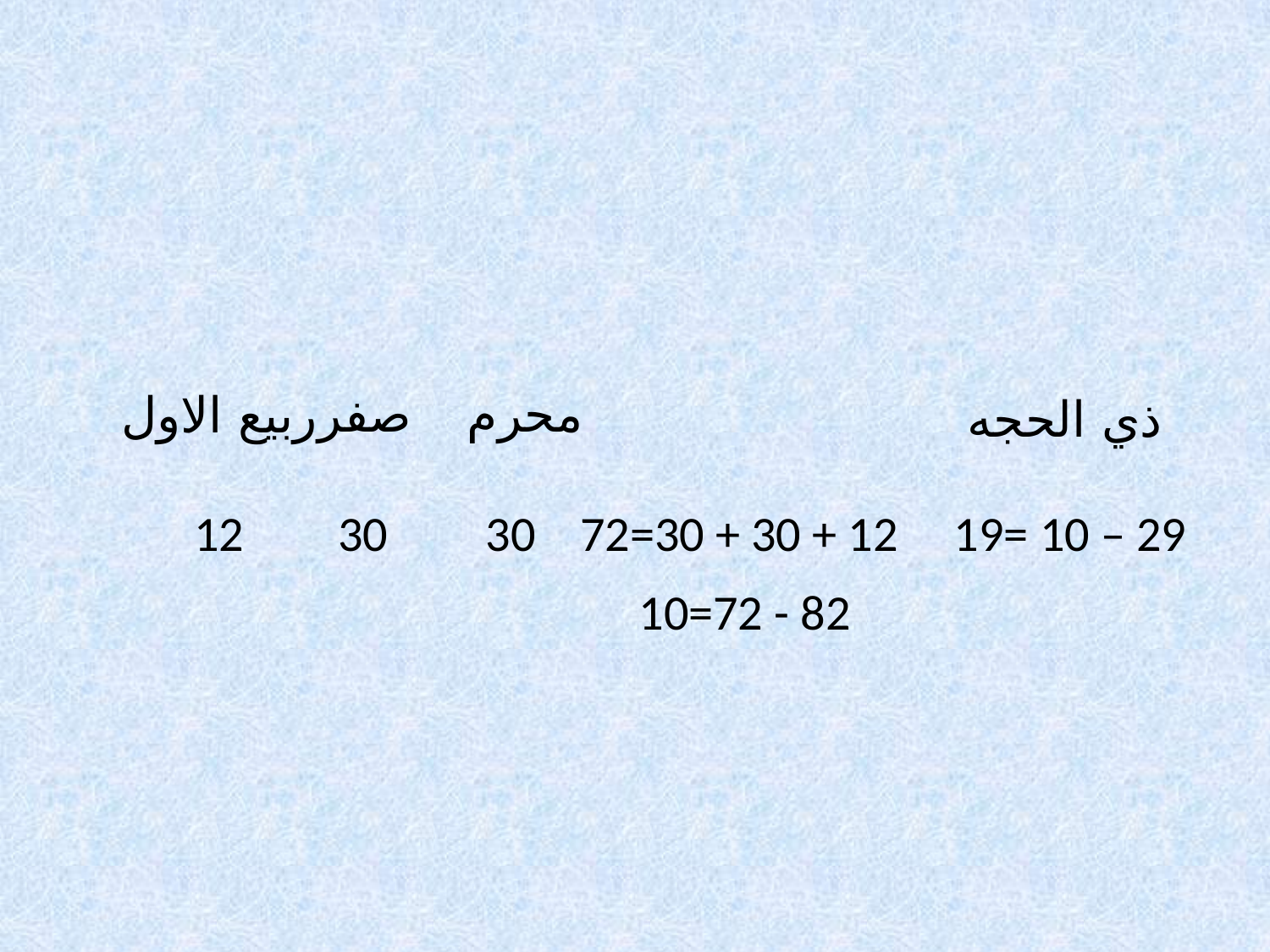

# ربيع الاول
صفر
محرم
ذي الحجه
12
30
30
72=30 + 30 + 12
  19= 10 – 29
10=72 - 82